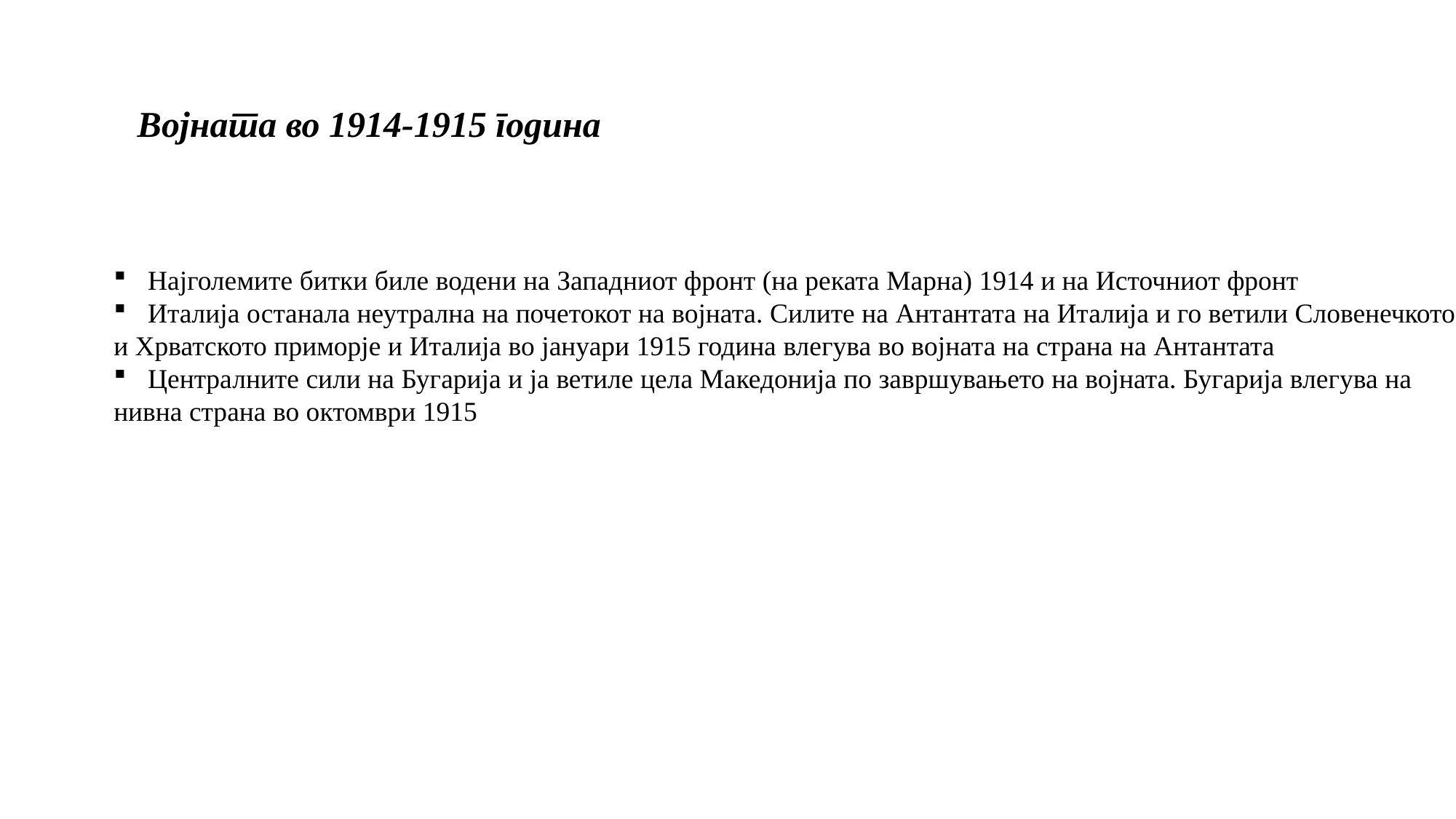

Војната во 1914-1915 година
Најголемите битки биле водени на Западниот фронт (на реката Марна) 1914 и на Источниот фронт
Италија останала неутрална на почетокот на војната. Силите на Антантата на Италија и го ветили Словенечкото
и Хрватското приморје и Италија во јануари 1915 година влегува во војната на страна на Антантата
Централните сили на Бугарија и ја ветиле цела Македонија по завршувањето на војната. Бугарија влегува на
нивна страна во октомври 1915